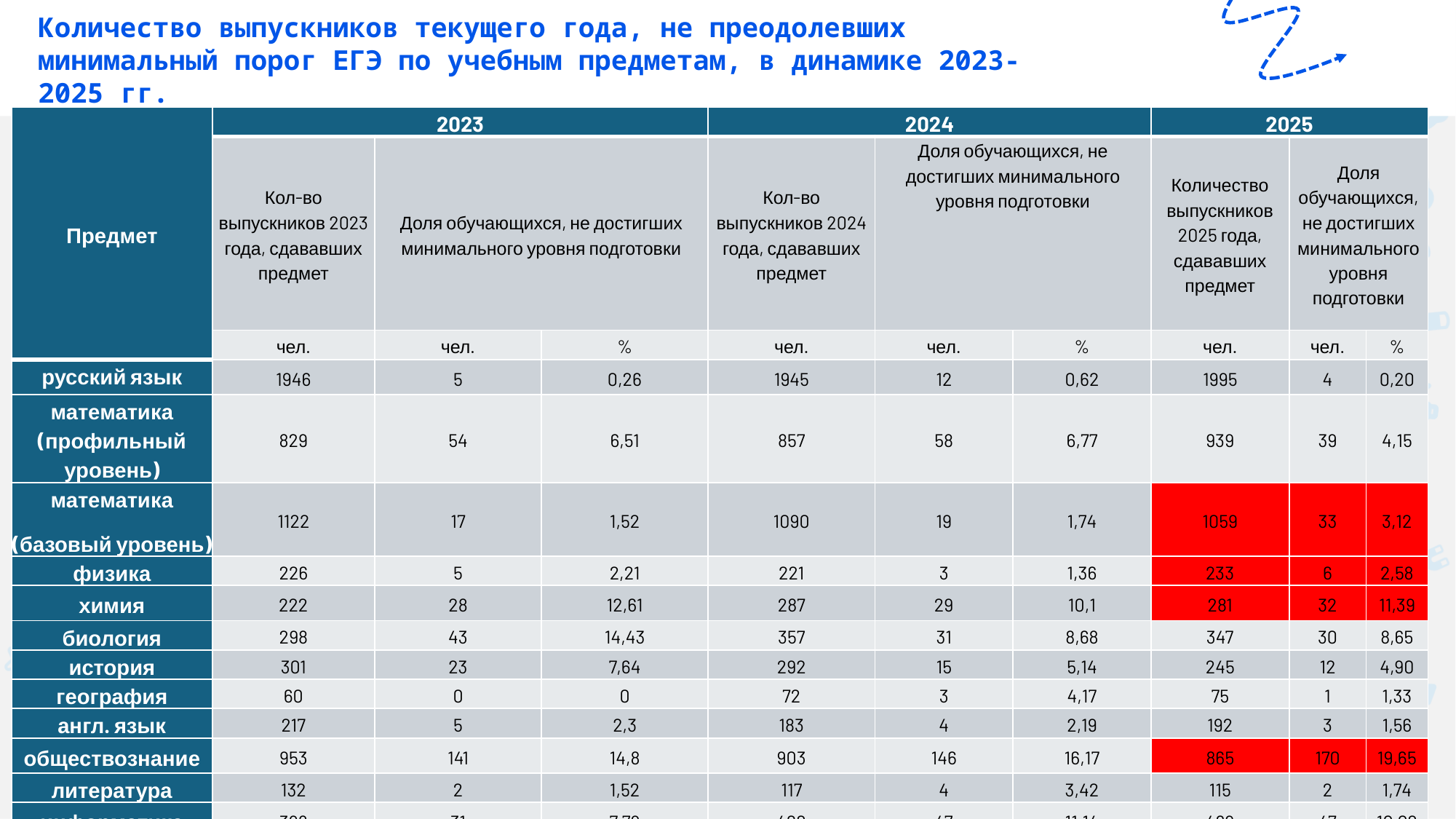

Количество выпускников текущего года, не преодолевших минимальный порог ЕГЭ по учебным предметам, в динамике 2023-2025 гг.

| Предмет | 2023 |  |  | 2024 |  |  | 2025 |  |  |
| --- | --- | --- | --- | --- | --- | --- | --- | --- | --- |
|  | Кол-во выпускников 2023 года, сдававших предмет | Доля обучающихся, не достигших минимального уровня подготовки |  | Кол-во выпускников 2024 года, сдававших предмет | Доля обучающихся, не достигших минимального уровня подготовки |  | Количество выпускников 2025 года, сдававших предмет | Доля обучающихся, не достигших минимального уровня подготовки |  |
|  | чел. | чел. | % | чел. | чел. | % | чел. | чел. | % |
| русский язык | 1946 | 5 | 0,26 | 1945 | 12 | 0,62 | 1995 | 4 | 0,20 |
| математика (профильный уровень) | 829 | 54 | 6,51 | 857 | 58 | 6,77 | 939 | 39 | 4,15 |
| математика (базовый уровень) | 1122 | 17 | 1,52 | 1090 | 19 | 1,74 | 1059 | 33 | 3,12 |
| физика | 226 | 5 | 2,21 | 221 | 3 | 1,36 | 233 | 6 | 2,58 |
| химия | 222 | 28 | 12,61 | 287 | 29 | 10,1 | 281 | 32 | 11,39 |
| биология | 298 | 43 | 14,43 | 357 | 31 | 8,68 | 347 | 30 | 8,65 |
| история | 301 | 23 | 7,64 | 292 | 15 | 5,14 | 245 | 12 | 4,90 |
| география | 60 | 0 | 0 | 72 | 3 | 4,17 | 75 | 1 | 1,33 |
| англ. язык | 217 | 5 | 2,3 | 183 | 4 | 2,19 | 192 | 3 | 1,56 |
| обществознание | 953 | 141 | 14,8 | 903 | 146 | 16,17 | 865 | 170 | 19,65 |
| литература | 132 | 2 | 1,52 | 117 | 4 | 3,42 | 115 | 2 | 1,74 |
| информатика | 398 | 31 | 7,79 | 422 | 47 | 11,14 | 469 | 47 | 10,02 |